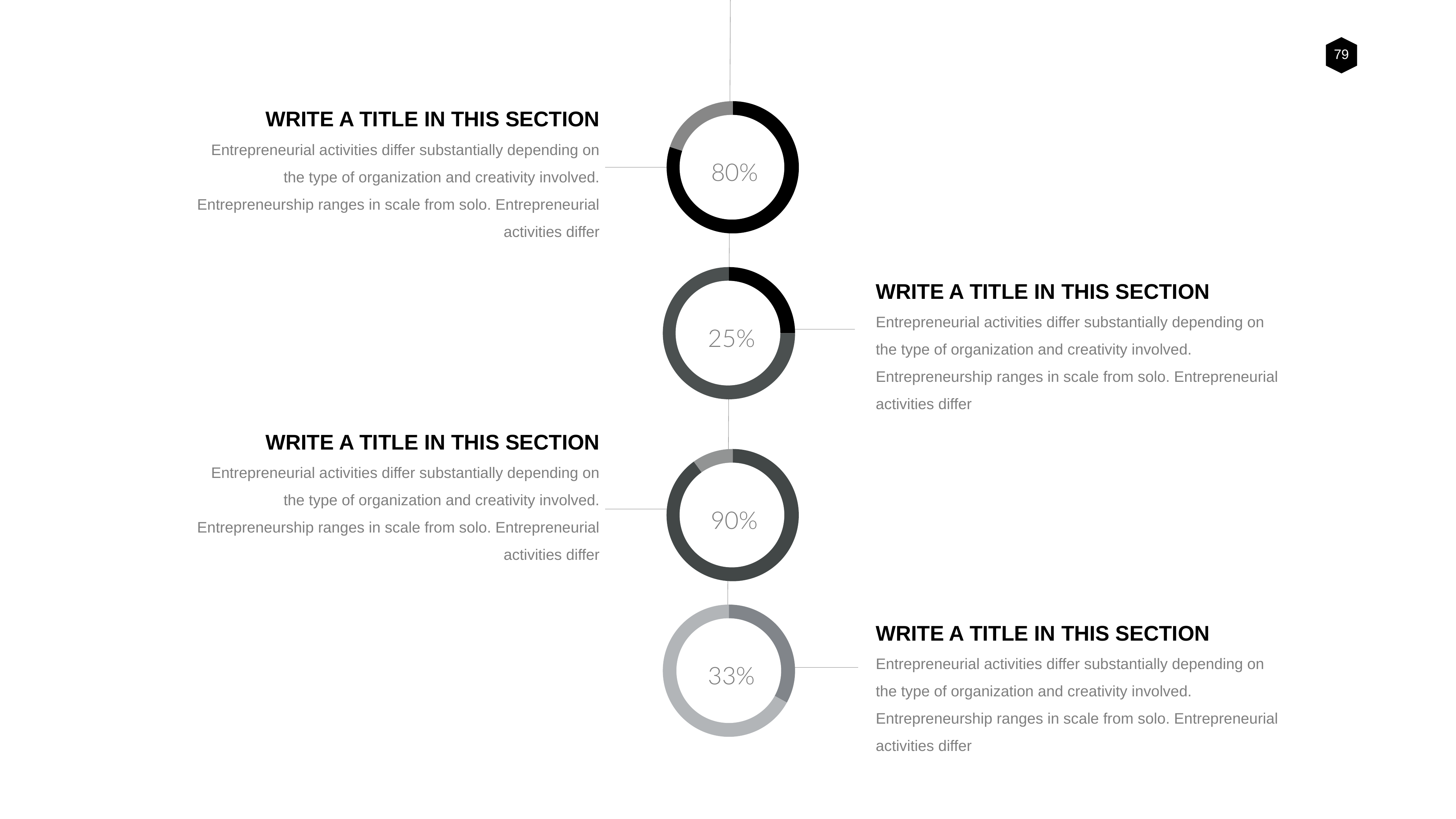

WRITE A TITLE IN THIS SECTION
Entrepreneurial activities differ substantially depending on the type of organization and creativity involved. Entrepreneurship ranges in scale from solo. Entrepreneurial activities differ

### Chart

| Category | Sales |
|---|---|
| 1st Qtr | 8.0 |
| 2nd Qtr | 2.0 |
80%

### Chart

| Category | Sales |
|---|---|
| 1st Qtr | 25.0 |
| 2nd Qtr | 75.0 |
WRITE A TITLE IN THIS SECTION
Entrepreneurial activities differ substantially depending on the type of organization and creativity involved. Entrepreneurship ranges in scale from solo. Entrepreneurial activities differ

25%
WRITE A TITLE IN THIS SECTION
Entrepreneurial activities differ substantially depending on the type of organization and creativity involved. Entrepreneurship ranges in scale from solo. Entrepreneurial activities differ

### Chart

| Category | Sales |
|---|---|
| 1st Qtr | 9.0 |
| 2nd Qtr | 1.0 |
90%

### Chart

| Category | Sales |
|---|---|
| 1st Qtr | 33.0 |
| 2nd Qtr | 67.0 |
WRITE A TITLE IN THIS SECTION
Entrepreneurial activities differ substantially depending on the type of organization and creativity involved. Entrepreneurship ranges in scale from solo. Entrepreneurial activities differ

33%